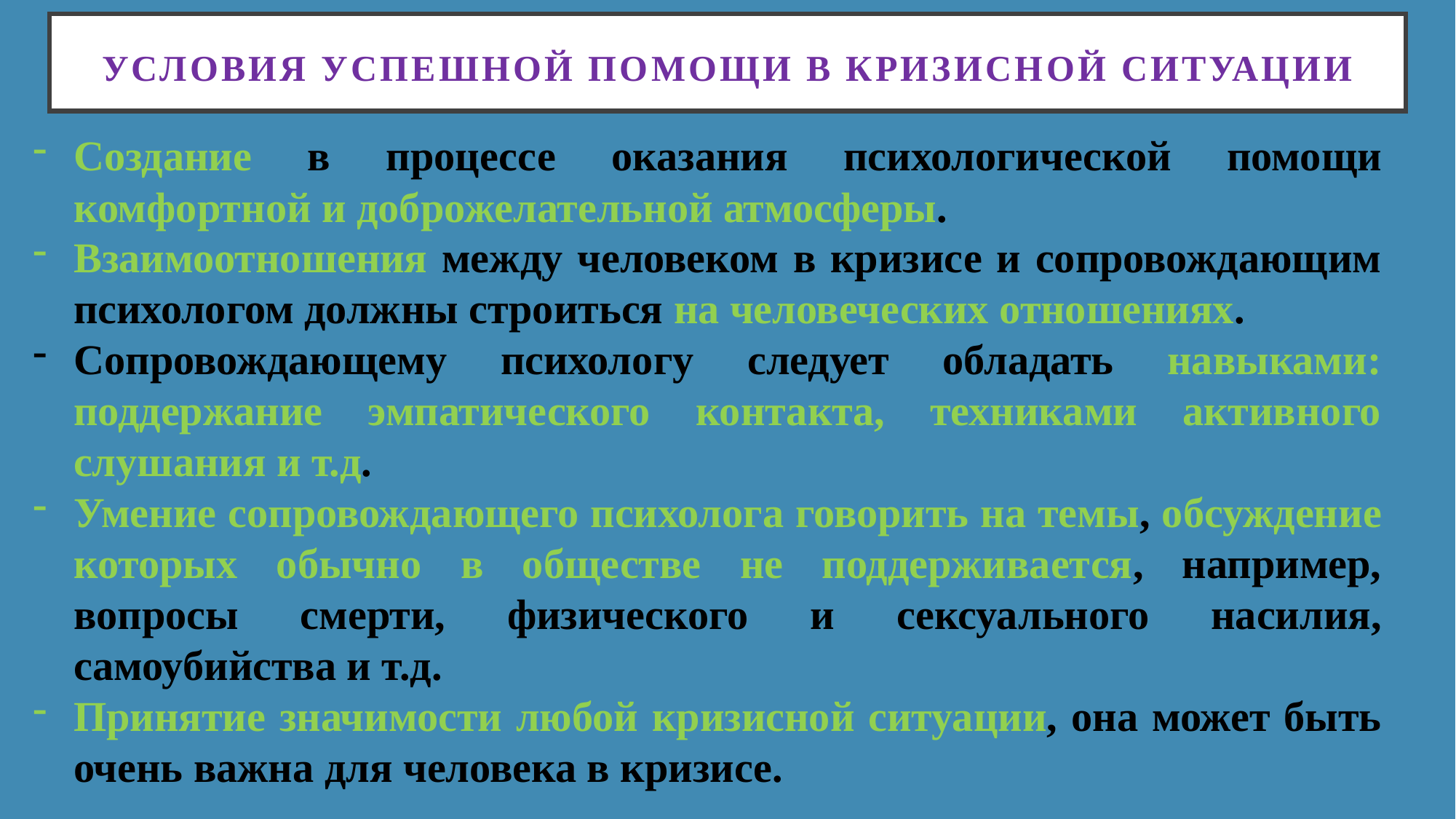

Условия успешной помощи в кризисной ситуации
Создание в процессе оказания психологической помощи комфортной и доброжелательной атмосферы.
Взаимоотношения между человеком в кризисе и сопровождающим психологом должны строиться на человеческих отношениях.
Сопровождающему психологу следует обладать навыками: поддержание эмпатического контакта, техниками активного слушания и т.д.
Умение сопровождающего психолога говорить на темы, обсуждение которых обычно в обществе не поддерживается, например, вопросы смерти, физического и сексуального насилия, самоубийства и т.д.
Принятие значимости любой кризисной ситуации, она может быть очень важна для человека в кризисе.